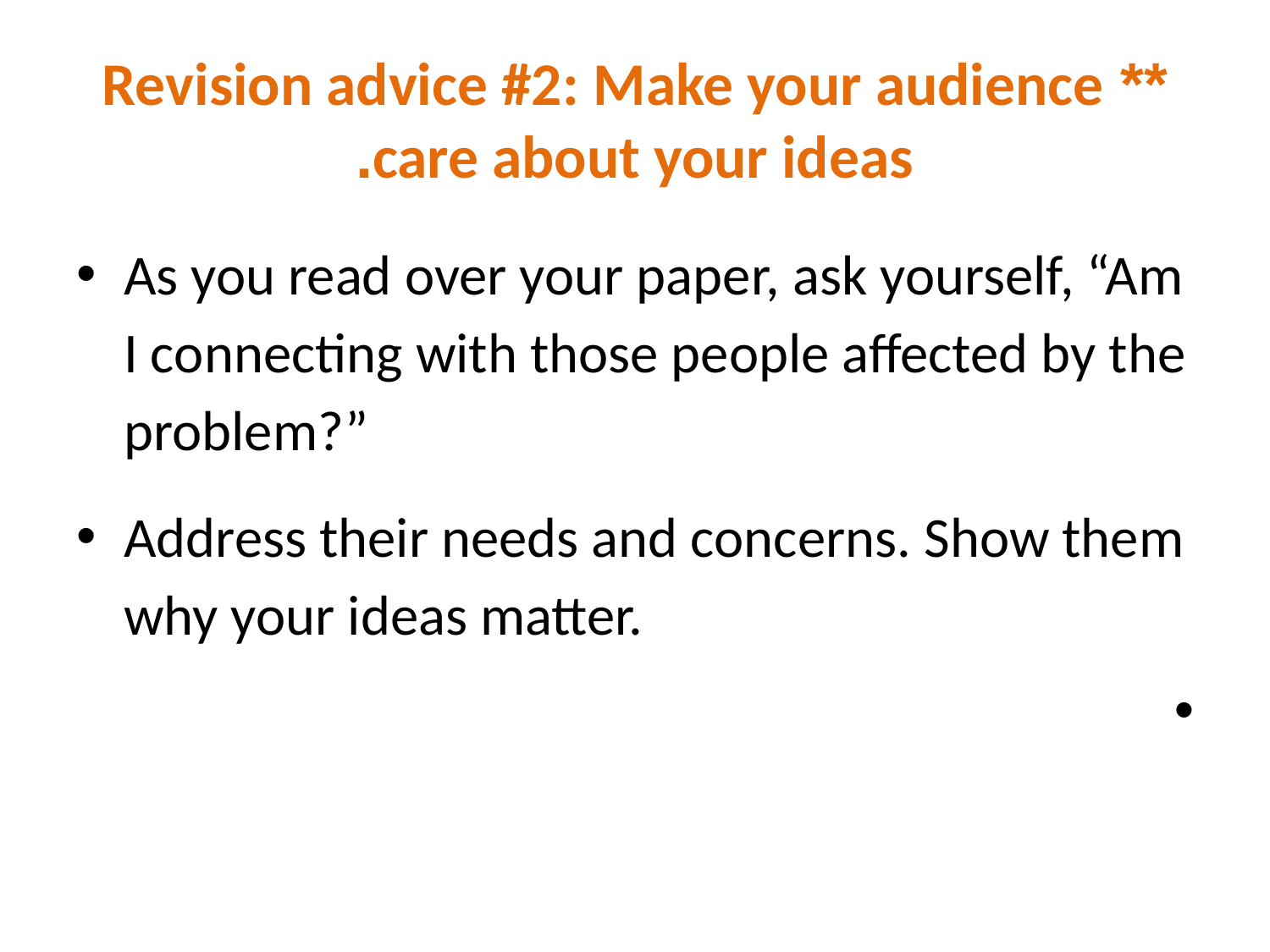

# ** Revision advice #2: Make your audience care about your ideas.
As you read over your paper, ask yourself, “Am I connecting with those people affected by the problem?”
Address their needs and concerns. Show them why your ideas matter.